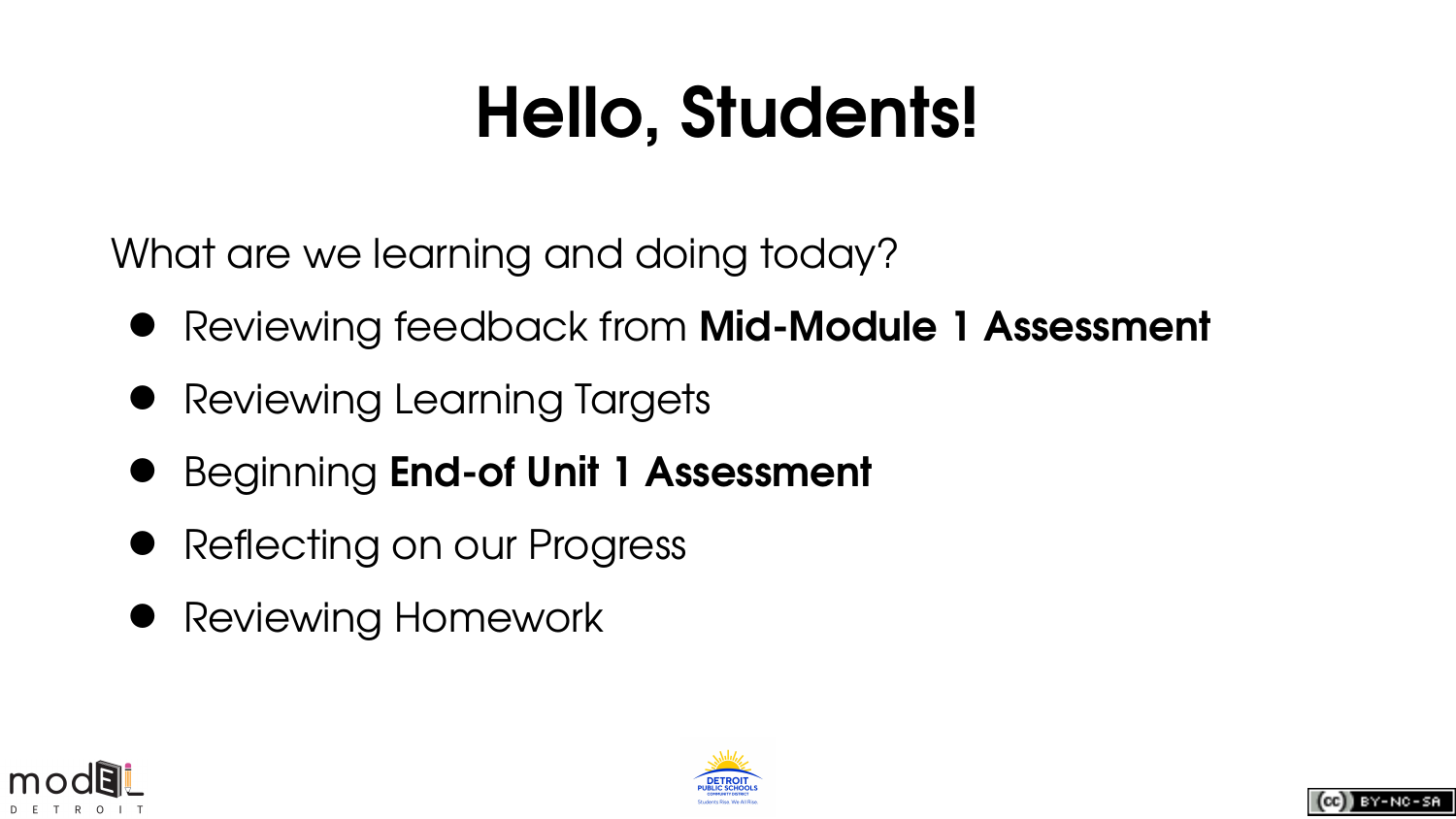

# Hello, Students!
What are we learning and doing today?
Reviewing feedback from Mid-Module 1 Assessment
Reviewing Learning Targets
Beginning End-of Unit 1 Assessment
Reflecting on our Progress
Reviewing Homework